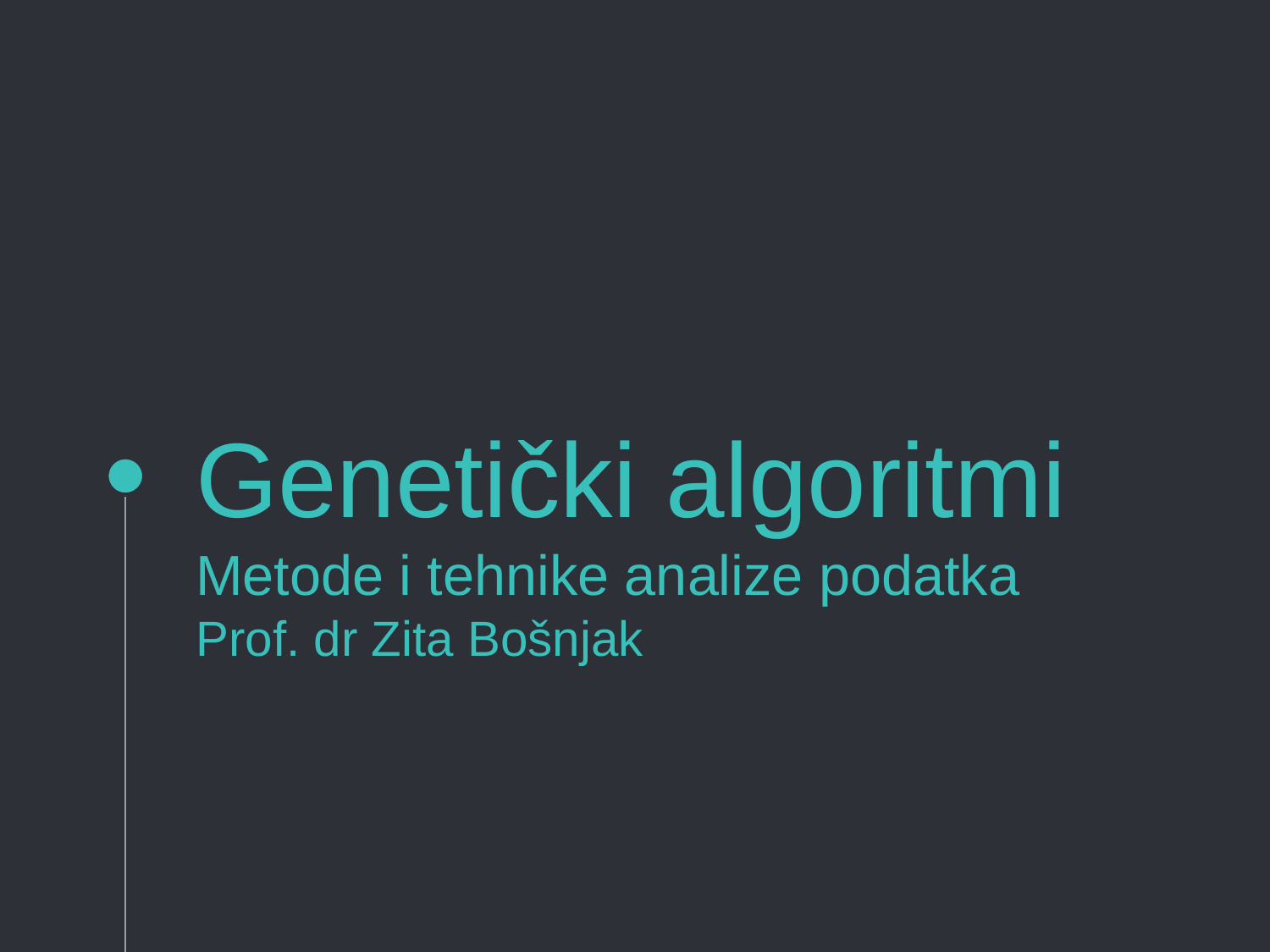

# Genetički algoritmi Metode i tehnike analize podatka Prof. dr Zita Bošnjak